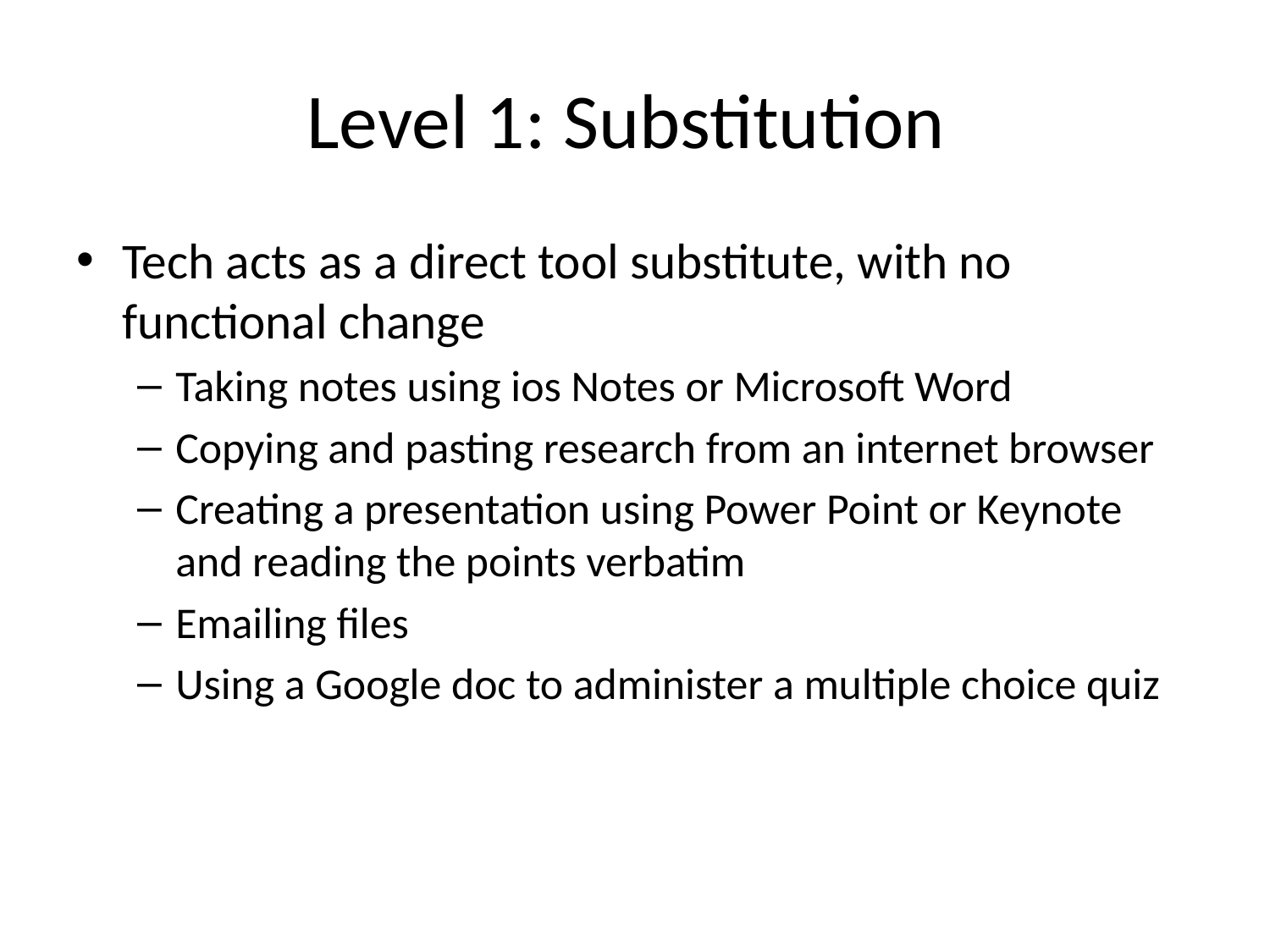

# Level 1: Substitution
Tech acts as a direct tool substitute, with no functional change
Taking notes using ios Notes or Microsoft Word
Copying and pasting research from an internet browser
Creating a presentation using Power Point or Keynote and reading the points verbatim
Emailing files
Using a Google doc to administer a multiple choice quiz